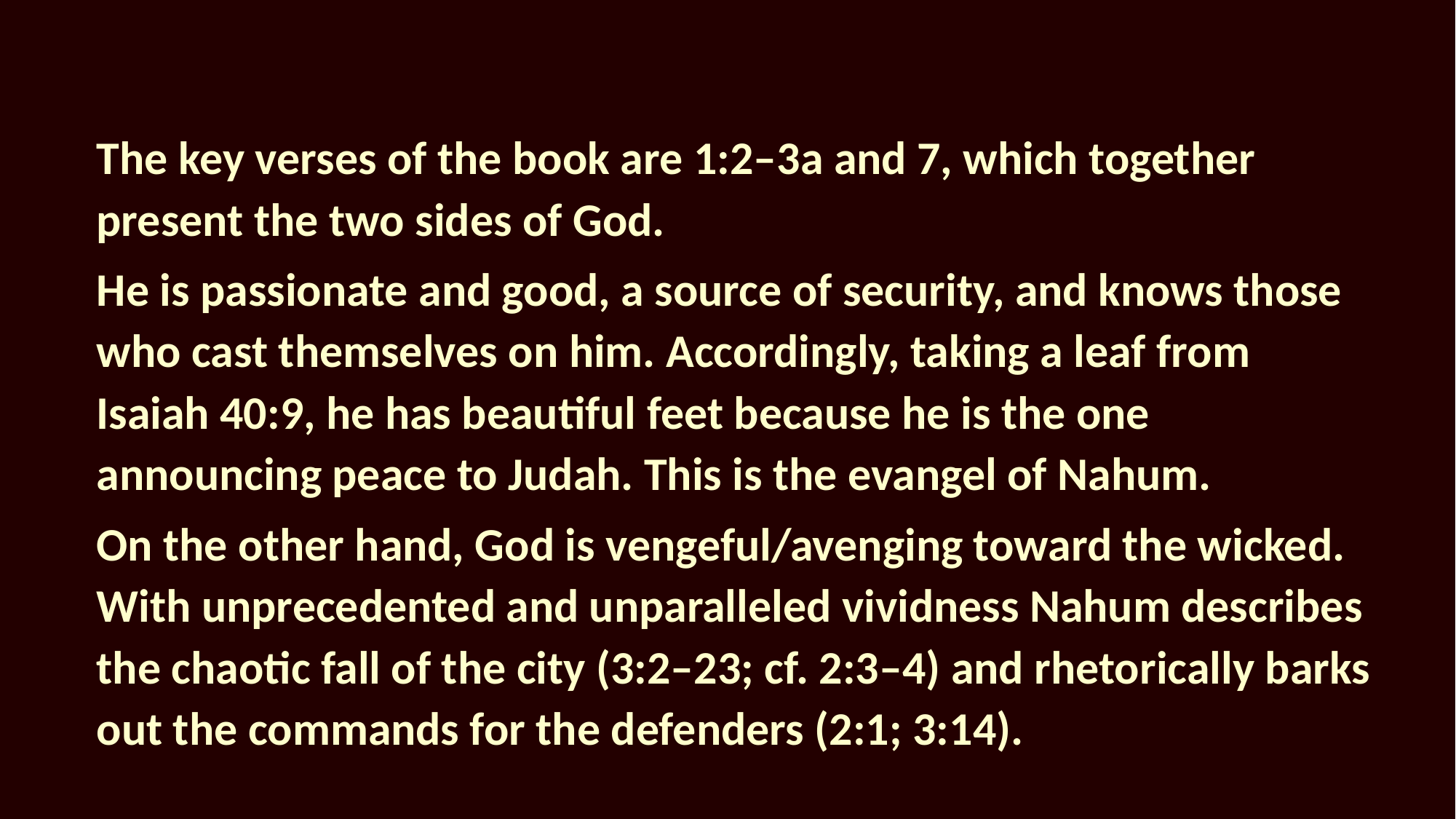

The key verses of the book are 1:2–3a and 7, which together present the two sides of God.
He is passionate and good, a source of security, and knows those who cast themselves on him. Accordingly, taking a leaf from Isaiah 40:9, he has beautiful feet because he is the one announcing peace to Judah. This is the evangel of Nahum.
On the other hand, God is vengeful/avenging toward the wicked. With unprecedented and unparalleled vividness Nahum describes the chaotic fall of the city (3:2–23; cf. 2:3–4) and rhetorically barks out the commands for the defenders (2:1; 3:14).